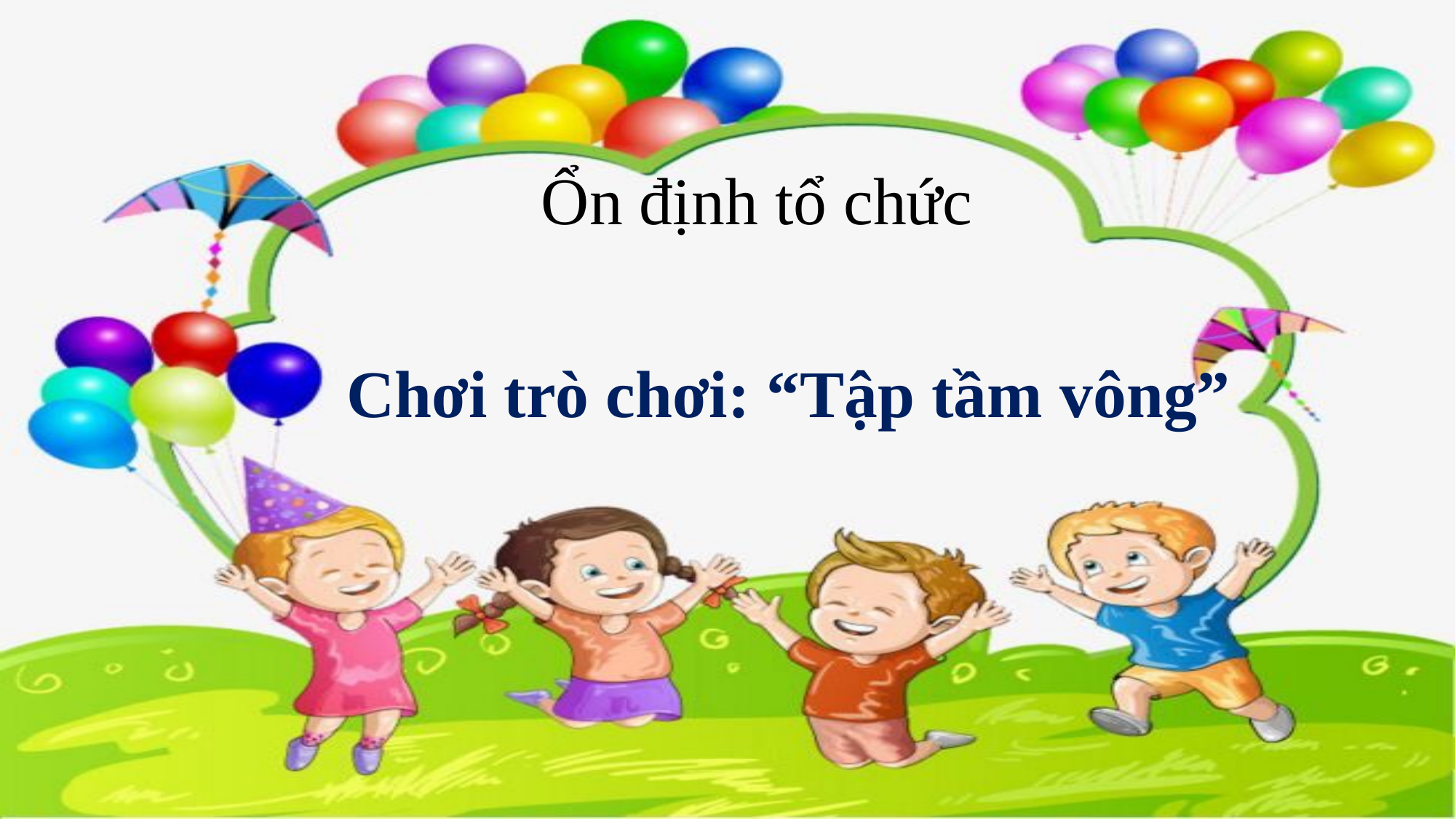

Ổn định tổ chức
Chơi trò chơi: “Tập tầm vông”